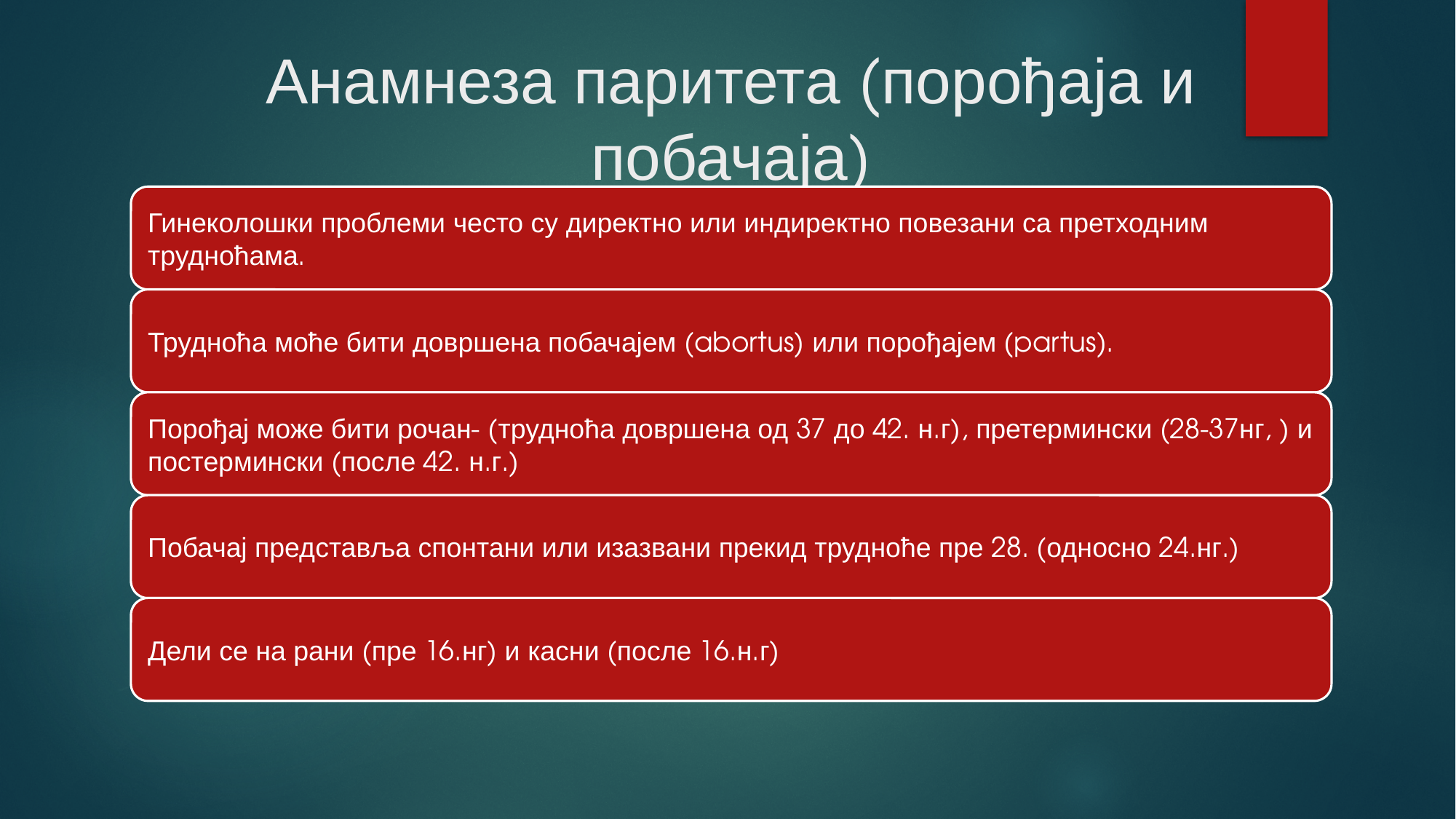

# Анамнеза паритета (порођаја и побачаја)
Гинеколошки проблеми често су директно или индиректно повезани са претходним трудноћама.
Трудноћа моће бити довршена побачајем (abortus) или порођајем (partus).
Порођај може бити рочан- (трудноћа довршена од 37 до 42. н.г), претермински (28-37нг, ) и постермински (после 42. н.г.)
Побачај представља спонтани или изазвани прекид трудноће пре 28. (односно 24.нг.)
Дели се на рани (пре 16.нг) и касни (после 16.н.г)